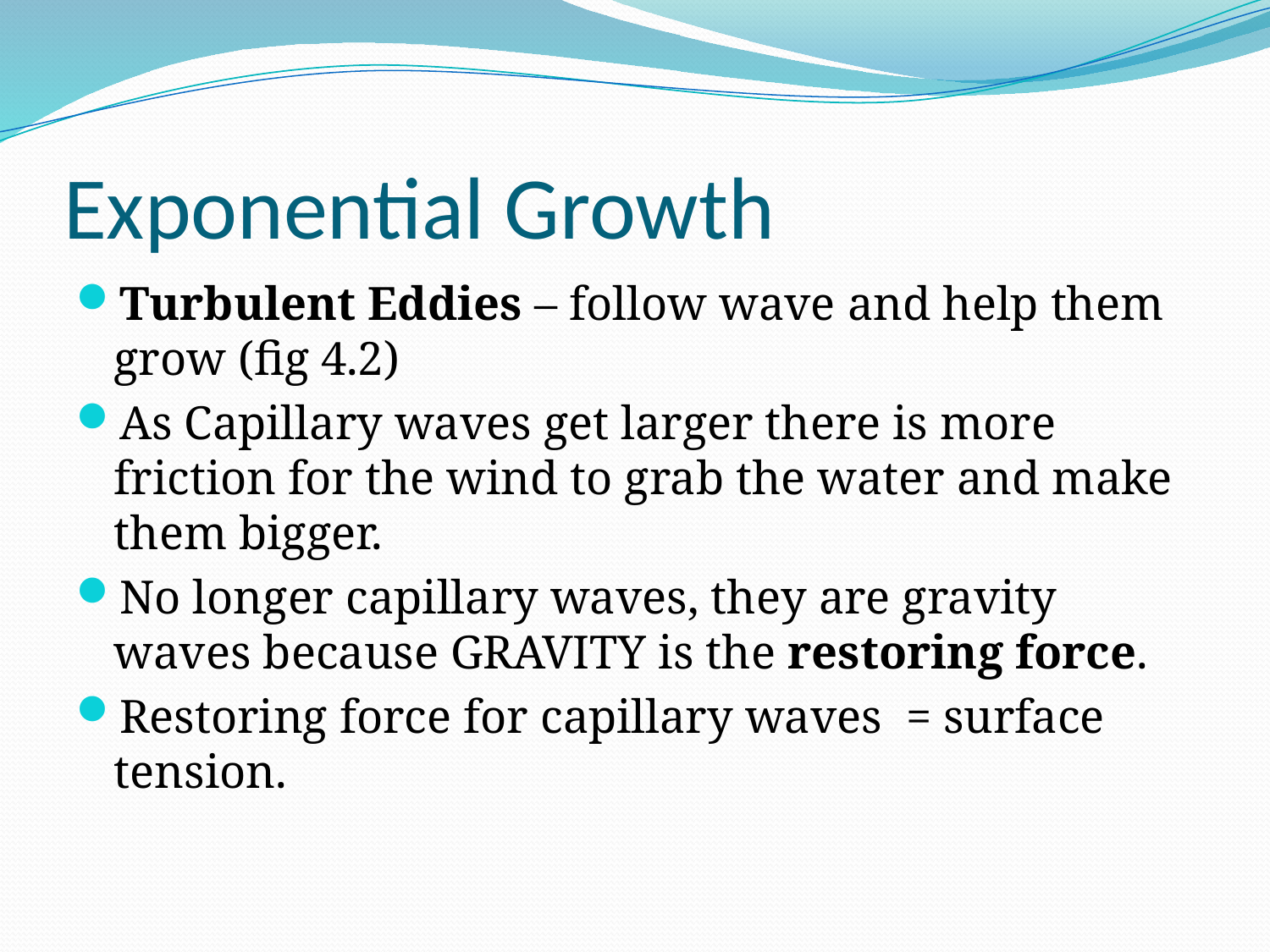

# Exponential Growth
Turbulent Eddies – follow wave and help them grow (fig 4.2)
As Capillary waves get larger there is more friction for the wind to grab the water and make them bigger.
No longer capillary waves, they are gravity waves because GRAVITY is the restoring force.
Restoring force for capillary waves  = surface tension.